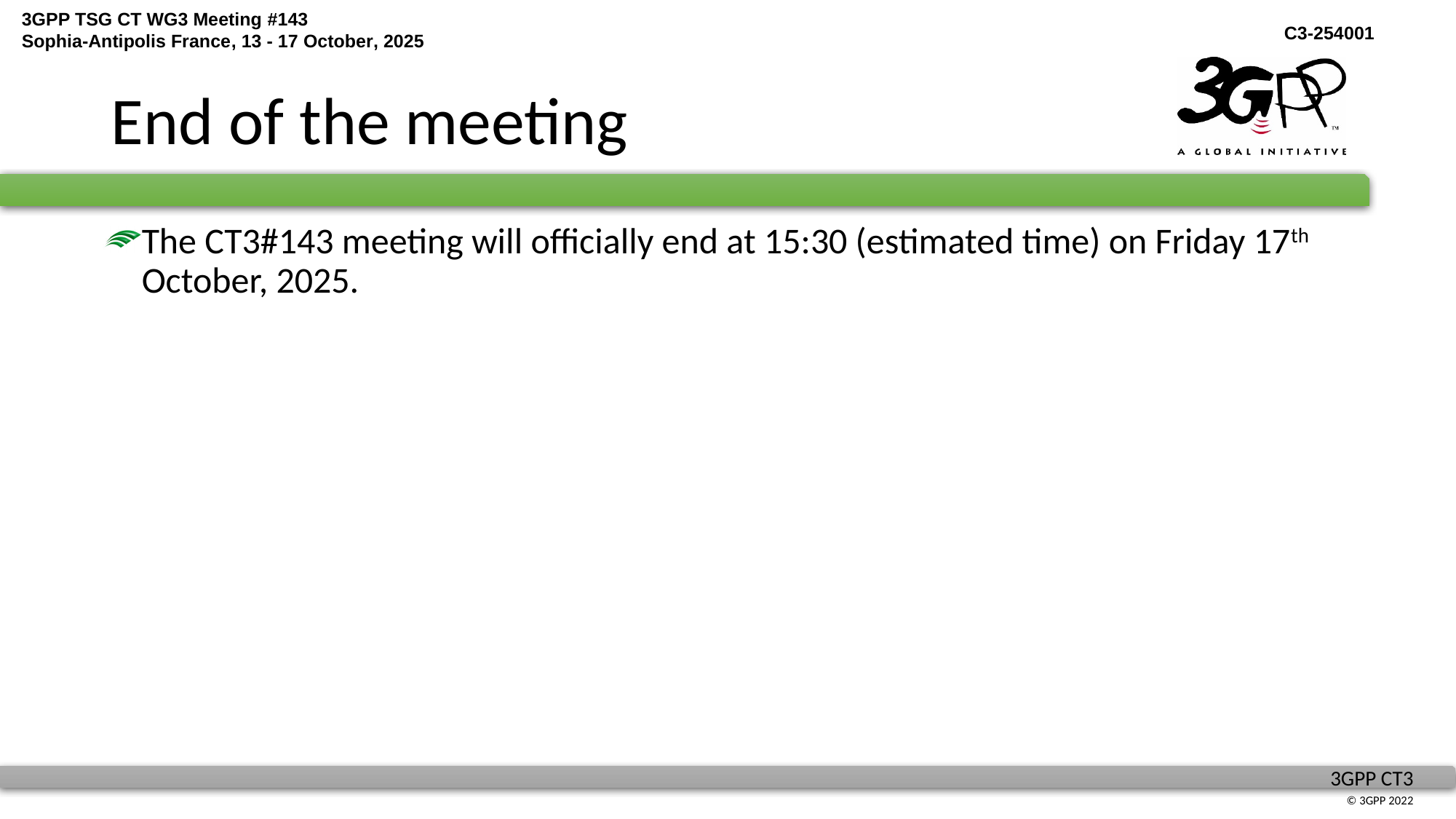

# End of the meeting
The CT3#143 meeting will officially end at 15:30 (estimated time) on Friday 17th October, 2025.